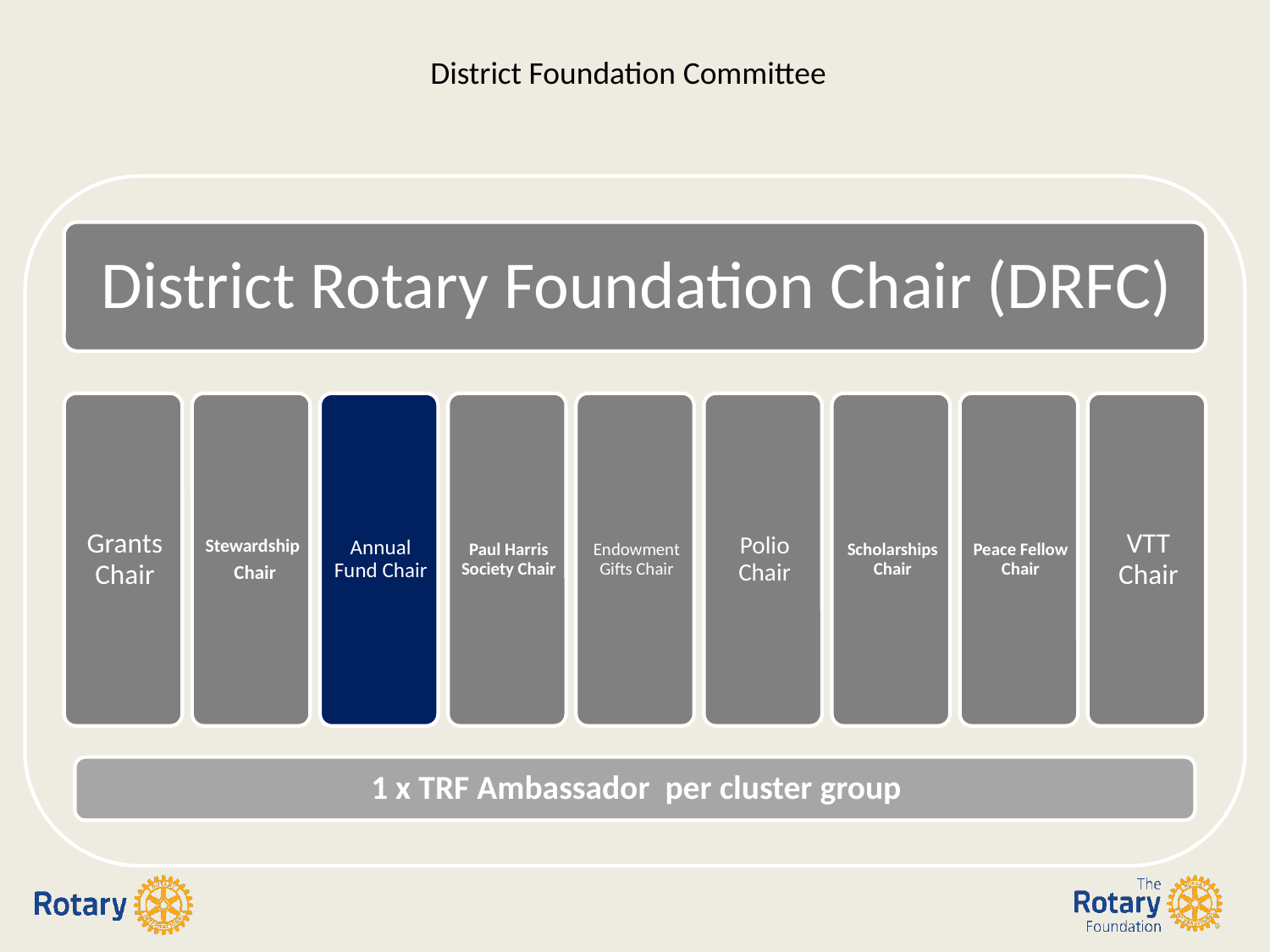

District Foundation Committee

District Rotary Foundation Chair (DRFC)
Grants Chair
Stewardship
 Chair
Annual Fund Chair
Paul Harris Society Chair
Endowment Gifts Chair
Polio Chair
Scholarships Chair
Peace Fellow Chair
VTT Chair
1 x TRF Ambassador  per cluster group